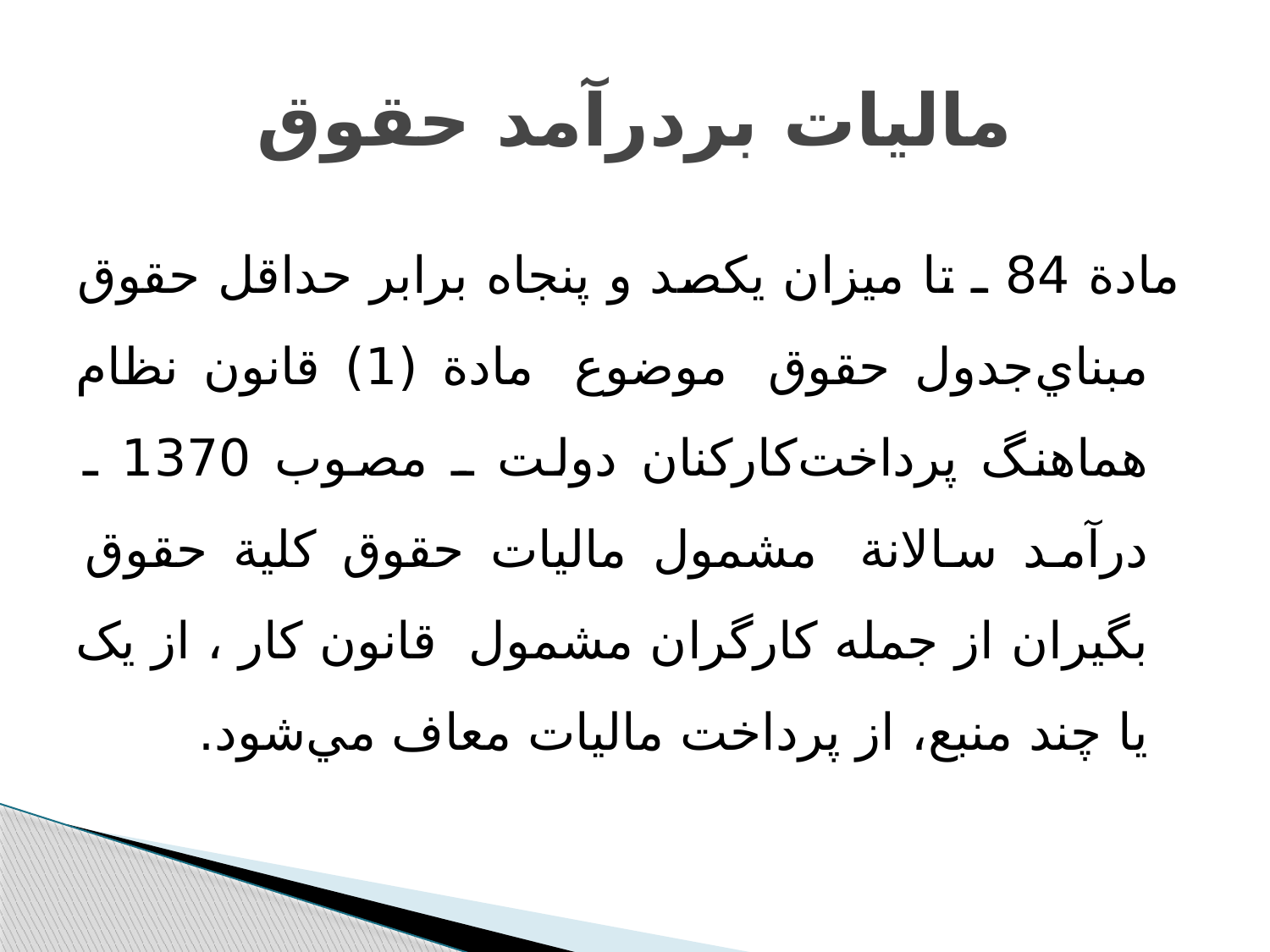

# مالیات بردرآمد حقوق
مادة 84 ـ تا ميزان يکصد و پنجاه برابر حداقل حقوق مبناي‌جدول حقوق  موضوع  مادة (1) قانون نظام هماهنگ پرداخت‌کارکنان دولت ـ مصوب 1370 ـ درآمد سالانة  مشمول ماليات ‌حقوق کلية حقوق بگيران‌ از جمله کارگران مشمول  قانون کار ، از يک يا چند منبع‌، از پرداخت ماليات معاف مي‌شود.